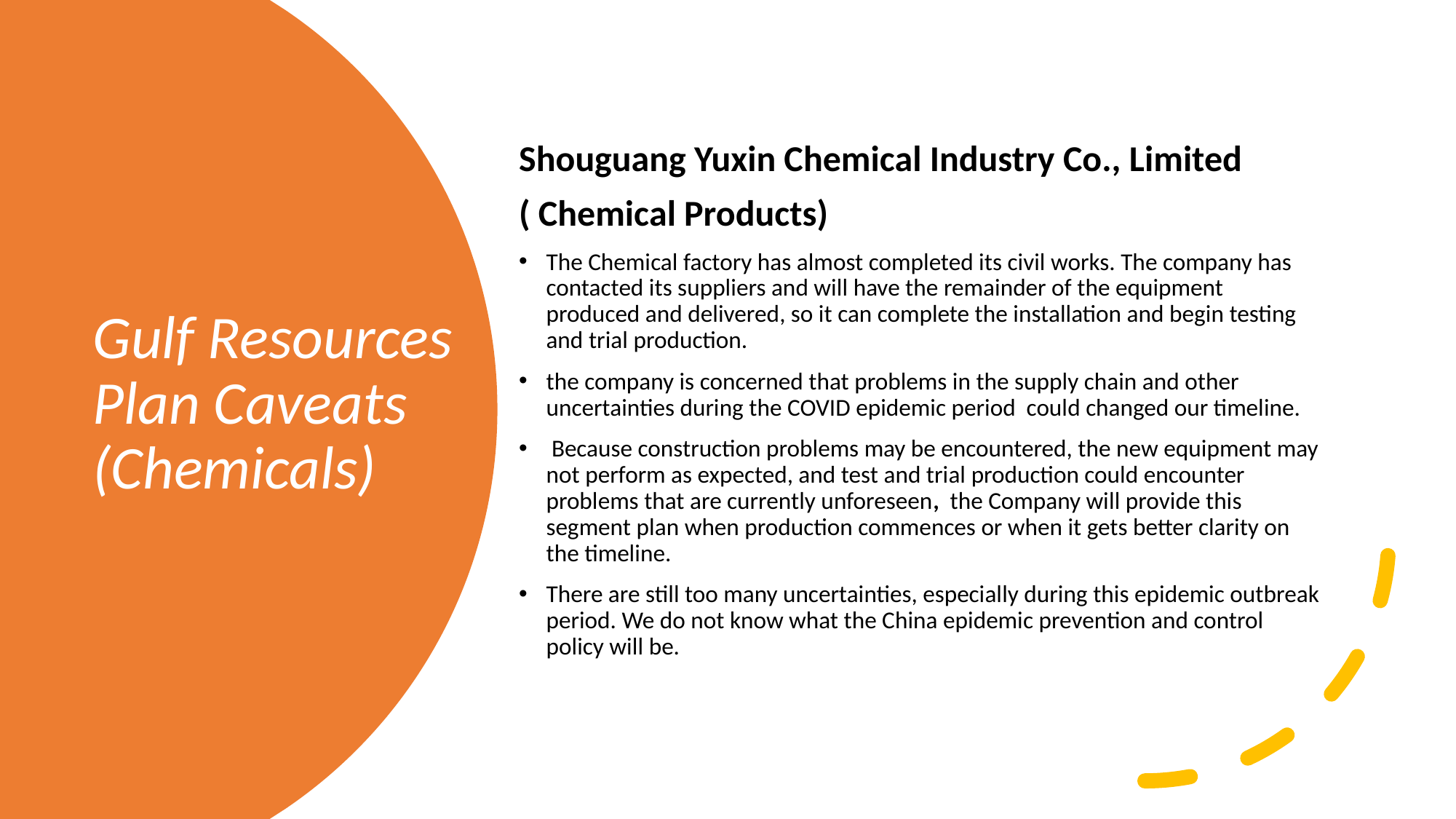

Shouguang Yuxin Chemical Industry Co., Limited
( Chemical Products)
The Chemical factory has almost completed its civil works. The company has contacted its suppliers and will have the remainder of the equipment produced and delivered, so it can complete the installation and begin testing and trial production.
the company is concerned that problems in the supply chain and other uncertainties during the COVID epidemic period  could changed our timeline.
 Because construction problems may be encountered, the new equipment may not perform as expected, and test and trial production could encounter problems that are currently unforeseen,  the Company will provide this segment plan when production commences or when it gets better clarity on the timeline.
There are still too many uncertainties, especially during this epidemic outbreak period. We do not know what the China epidemic prevention and control policy will be.

# Gulf Resources Plan Caveats (Chemicals)